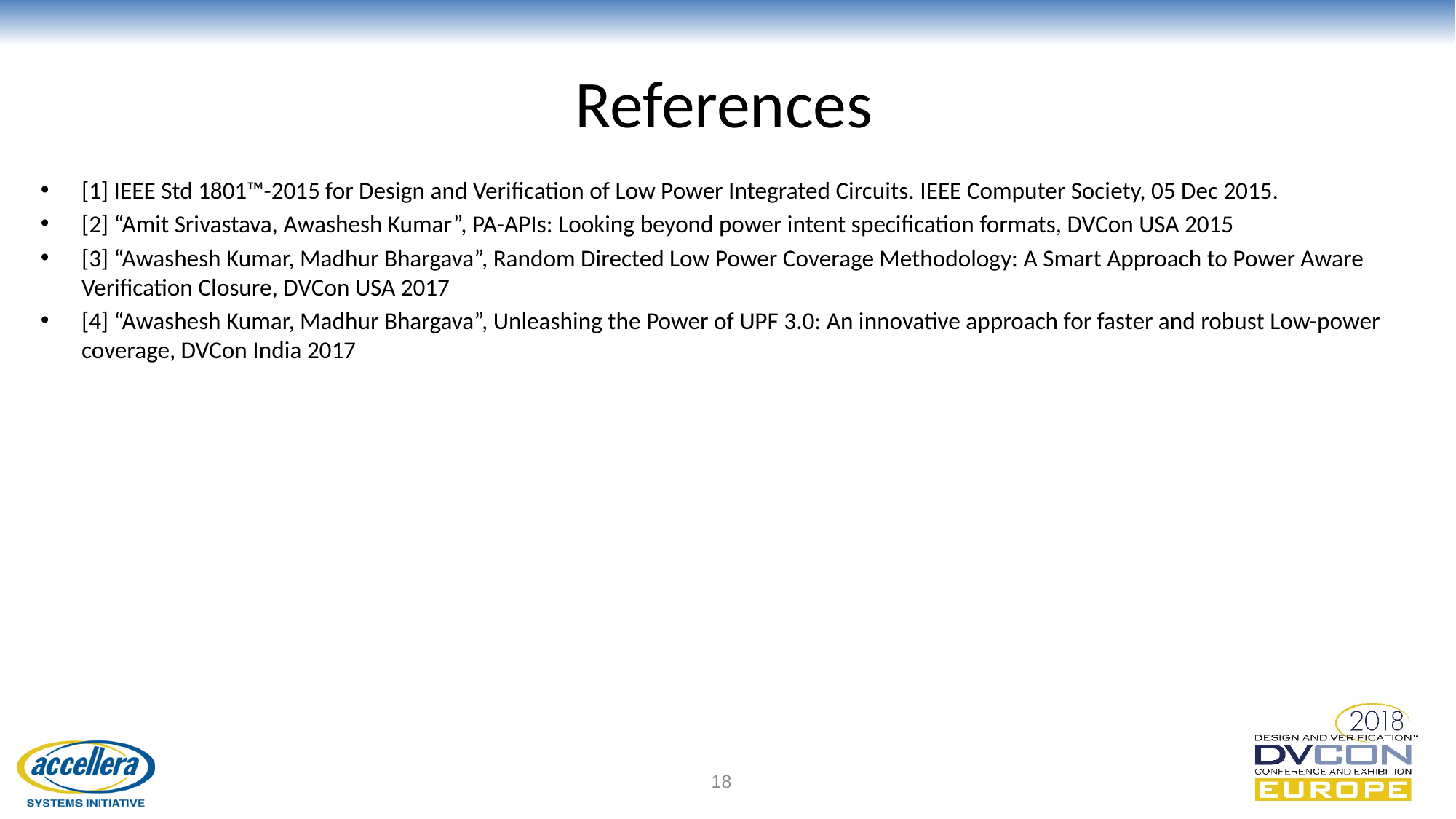

# References
[1] IEEE Std 1801™-2015 for Design and Verification of Low Power Integrated Circuits. IEEE Computer Society, 05 Dec 2015.
[2] “Amit Srivastava, Awashesh Kumar”, PA-APIs: Looking beyond power intent specification formats, DVCon USA 2015
[3] “Awashesh Kumar, Madhur Bhargava”, Random Directed Low Power Coverage Methodology: A Smart Approach to Power Aware Verification Closure, DVCon USA 2017
[4] “Awashesh Kumar, Madhur Bhargava”, Unleashing the Power of UPF 3.0: An innovative approach for faster and robust Low-power coverage, DVCon India 2017
18